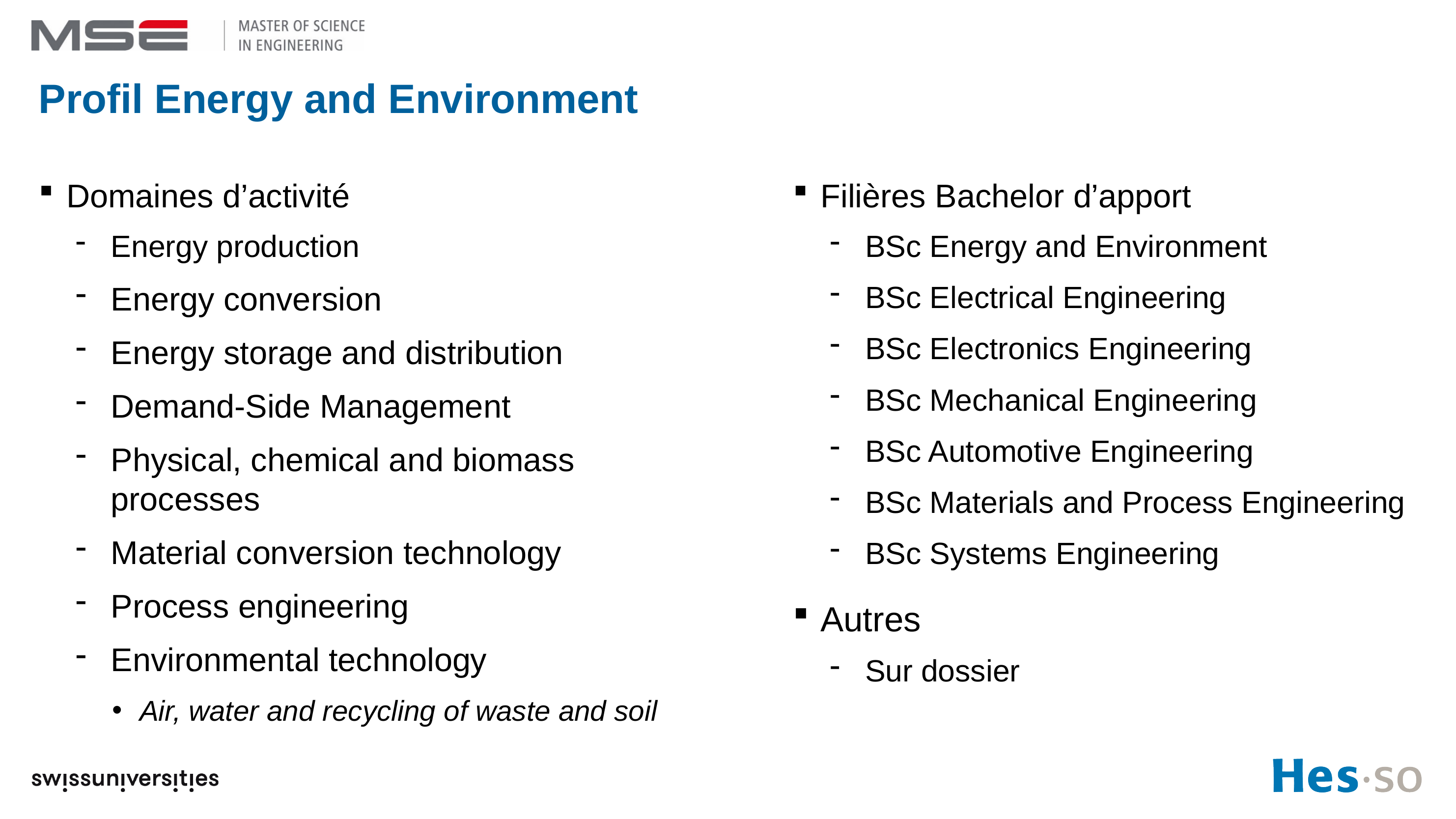

# Profil Energy and Environment
Domaines d’activité
Energy production
Energy conversion
Energy storage and distribution
Demand-Side Management
Physical, chemical and biomass processes
Material conversion technology
Process engineering
Environmental technology
Air, water and recycling of waste and soil

Filières Bachelor d’apport
BSc Energy and Environment
BSc Electrical Engineering
BSc Electronics Engineering
BSc Mechanical Engineering
BSc Automotive Engineering
BSc Materials and Process Engineering
BSc Systems Engineering
Autres
Sur dossier